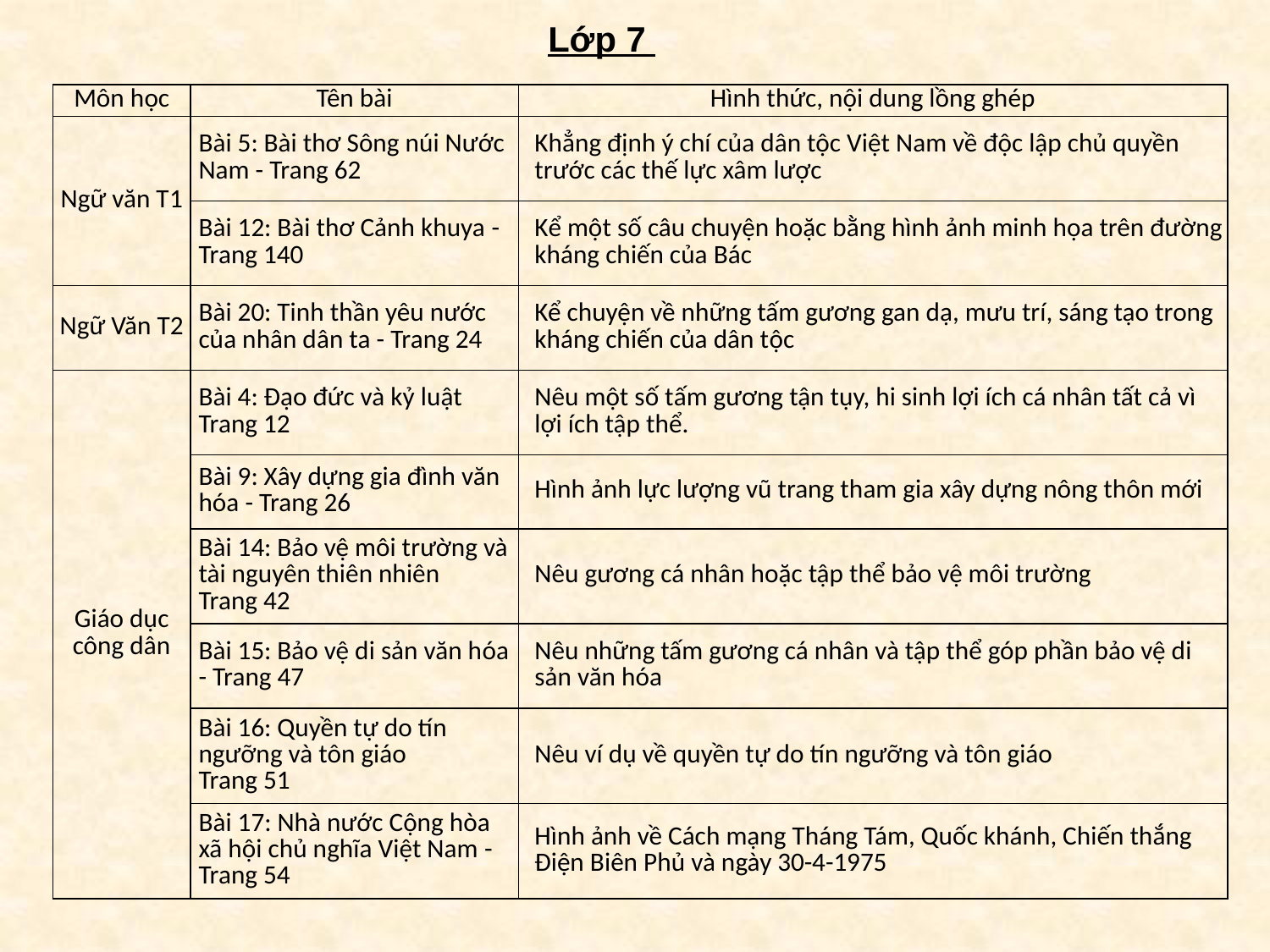

Lớp 7
| Môn học | Tên bài | Hình thức, nội dung lồng ghép |
| --- | --- | --- |
| Ngữ văn T1 | Bài 5: Bài thơ Sông núi Nước Nam - Trang 62 | Khẳng định ý chí của dân tộc Việt Nam về độc lập chủ quyền trước các thế lực xâm lược |
|  | Bài 12: Bài thơ Cảnh khuya - Trang 140 | Kể một số câu chuyện hoặc bằng hình ảnh minh họa trên đường kháng chiến của Bác |
| Ngữ Văn T2 | Bài 20: Tinh thần yêu nước của nhân dân ta - Trang 24 | Kể chuyện về những tấm gương gan dạ, mưu trí, sáng tạo trong kháng chiến của dân tộc |
| Giáo dục công dân | Bài 4: Đạo đức và kỷ luật Trang 12 | Nêu một số tấm gương tận tụy, hi sinh lợi ích cá nhân tất cả vì lợi ích tập thể. |
|  | Bài 9: Xây dựng gia đình văn hóa - Trang 26 | Hình ảnh lực lượng vũ trang tham gia xây dựng nông thôn mới |
|  | Bài 14: Bảo vệ môi trường và tài nguyên thiên nhiên Trang 42 | Nêu gương cá nhân hoặc tập thể bảo vệ môi trường |
|  | Bài 15: Bảo vệ di sản văn hóa - Trang 47 | Nêu những tấm gương cá nhân và tập thể góp phần bảo vệ di sản văn hóa |
|  | Bài 16: Quyền tự do tín ngưỡng và tôn giáo Trang 51 | Nêu ví dụ về quyền tự do tín ngưỡng và tôn giáo |
|  | Bài 17: Nhà nước Cộng hòa xã hội chủ nghĩa Việt Nam - Trang 54 | Hình ảnh về Cách mạng Tháng Tám, Quốc khánh, Chiến thắng Điện Biên Phủ và ngày 30-4-1975 |